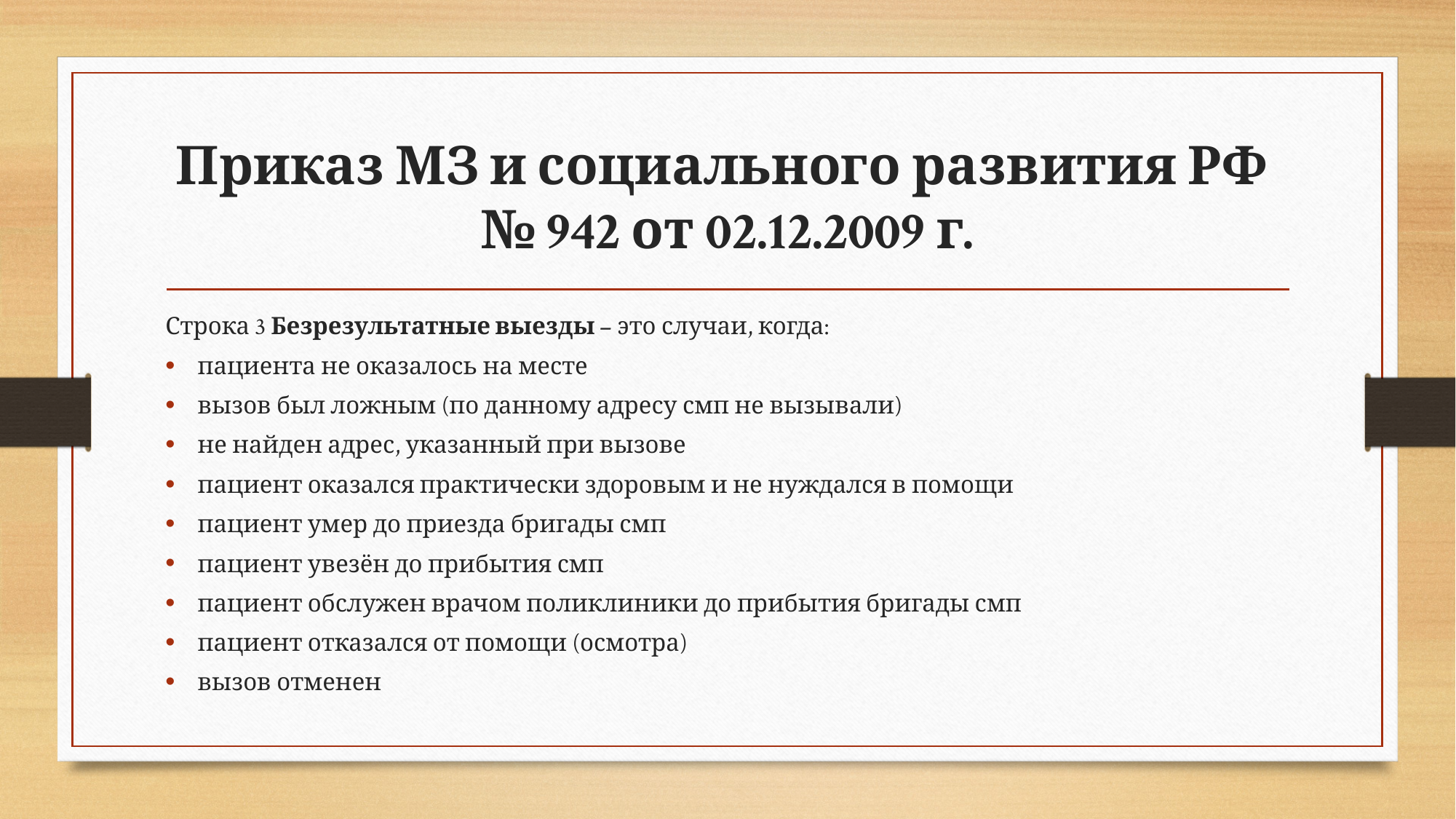

# Приказ МЗ и социального развития РФ № 942 от 02.12.2009 г.
Строка 3 Безрезультатные выезды – это случаи, когда:
пациента не оказалось на месте
вызов был ложным (по данному адресу смп не вызывали)
не найден адрес, указанный при вызове
пациент оказался практически здоровым и не нуждался в помощи
пациент умер до приезда бригады смп
пациент увезён до прибытия смп
пациент обслужен врачом поликлиники до прибытия бригады смп
пациент отказался от помощи (осмотра)
вызов отменен